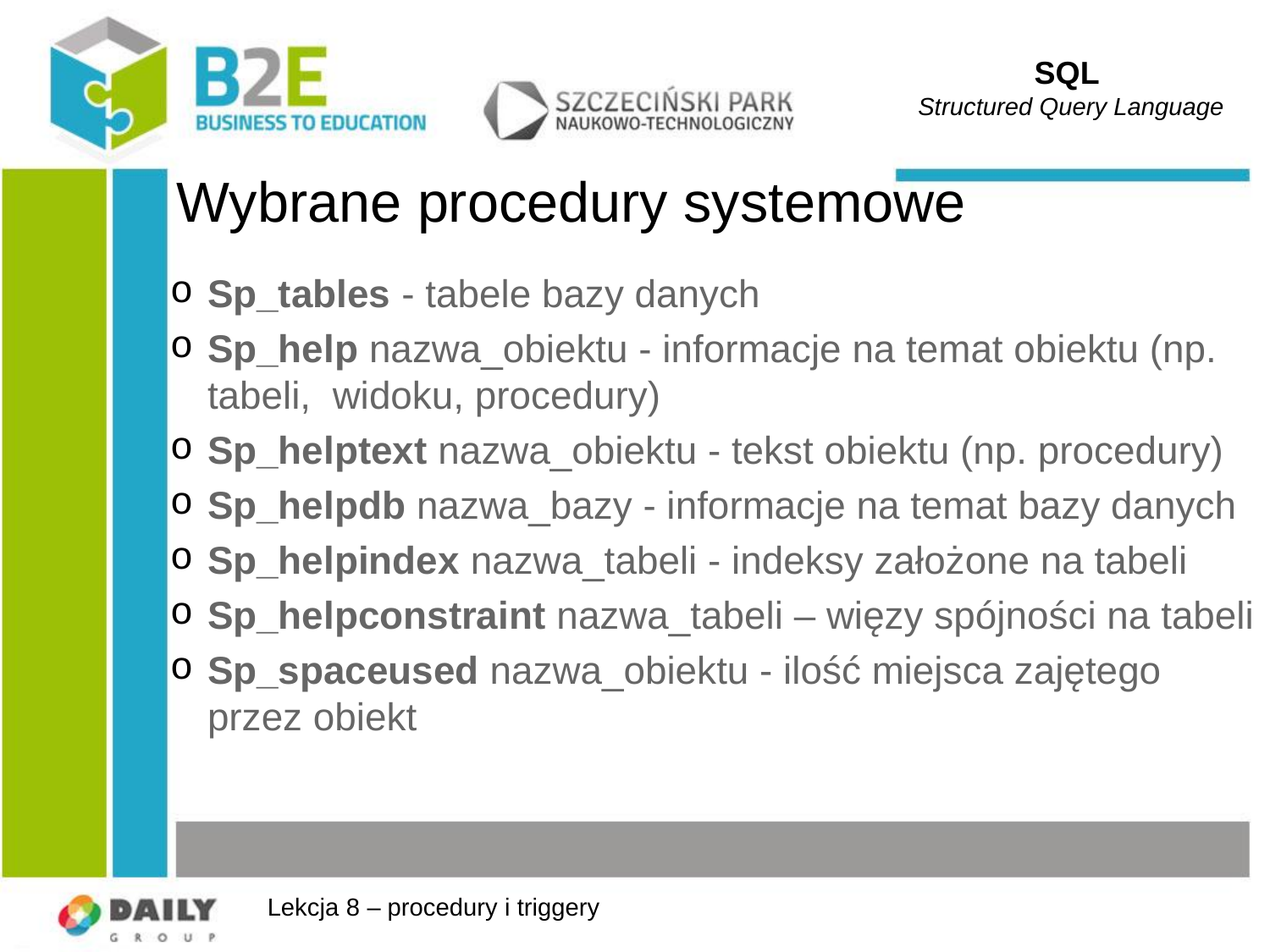

SQL
Structured Query Language
# Wybrane procedury systemowe
Sp_tables - tabele bazy danych
Sp_help nazwa_obiektu - informacje na temat obiektu (np. tabeli,  widoku, procedury)
Sp_helptext nazwa_obiektu - tekst obiektu (np. procedury)
Sp_helpdb nazwa_bazy - informacje na temat bazy danych
Sp_helpindex nazwa_tabeli - indeksy założone na tabeli
Sp_helpconstraint nazwa_tabeli – więzy spójności na tabeli
Sp_spaceused nazwa_obiektu - ilość miejsca zajętego przez obiekt
Lekcja 8 – procedury i triggery